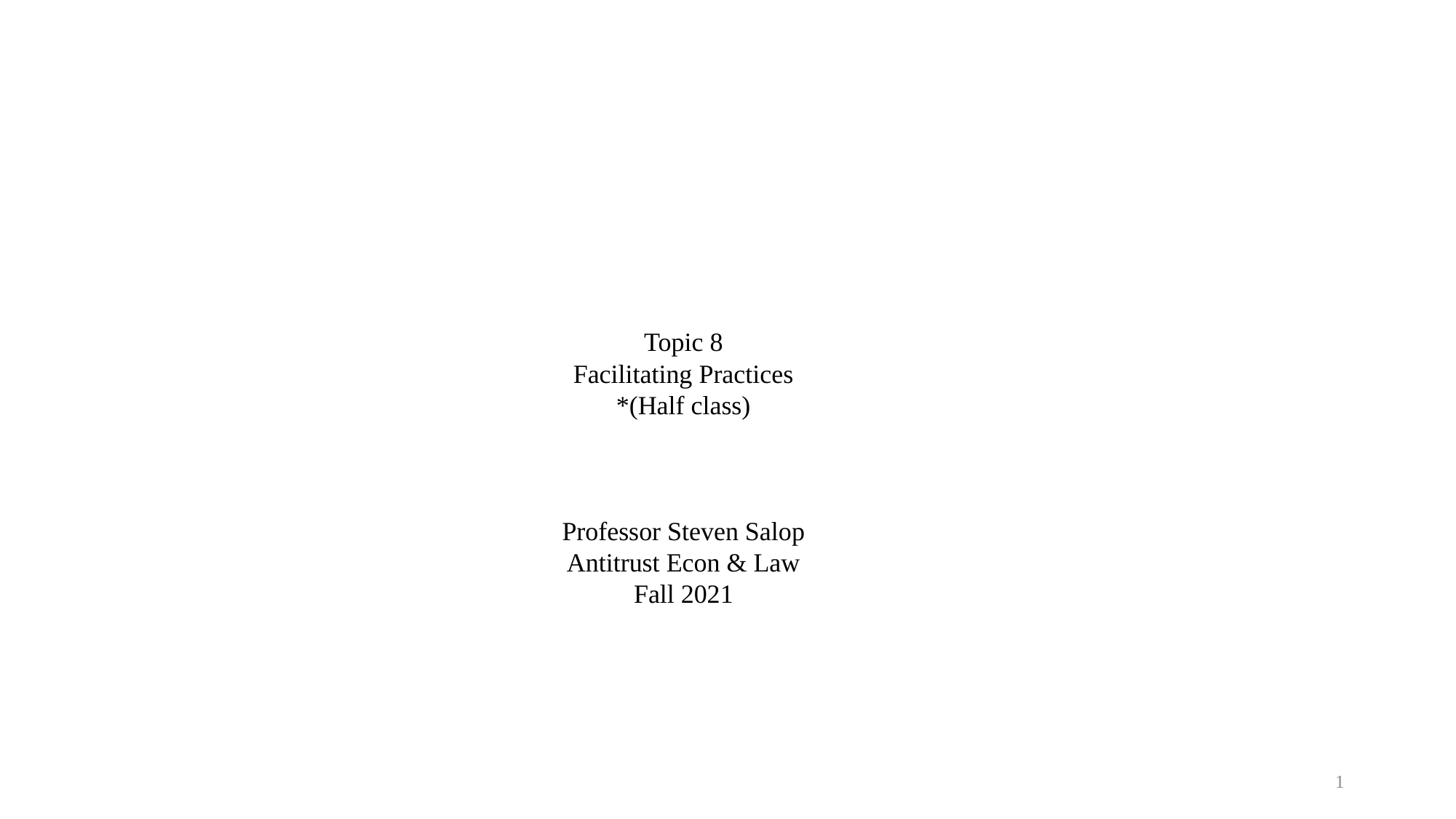

# Topic 8 Facilitating Practices *(Half class) Professor Steven Salop Antitrust Econ & Law Fall 2021
1